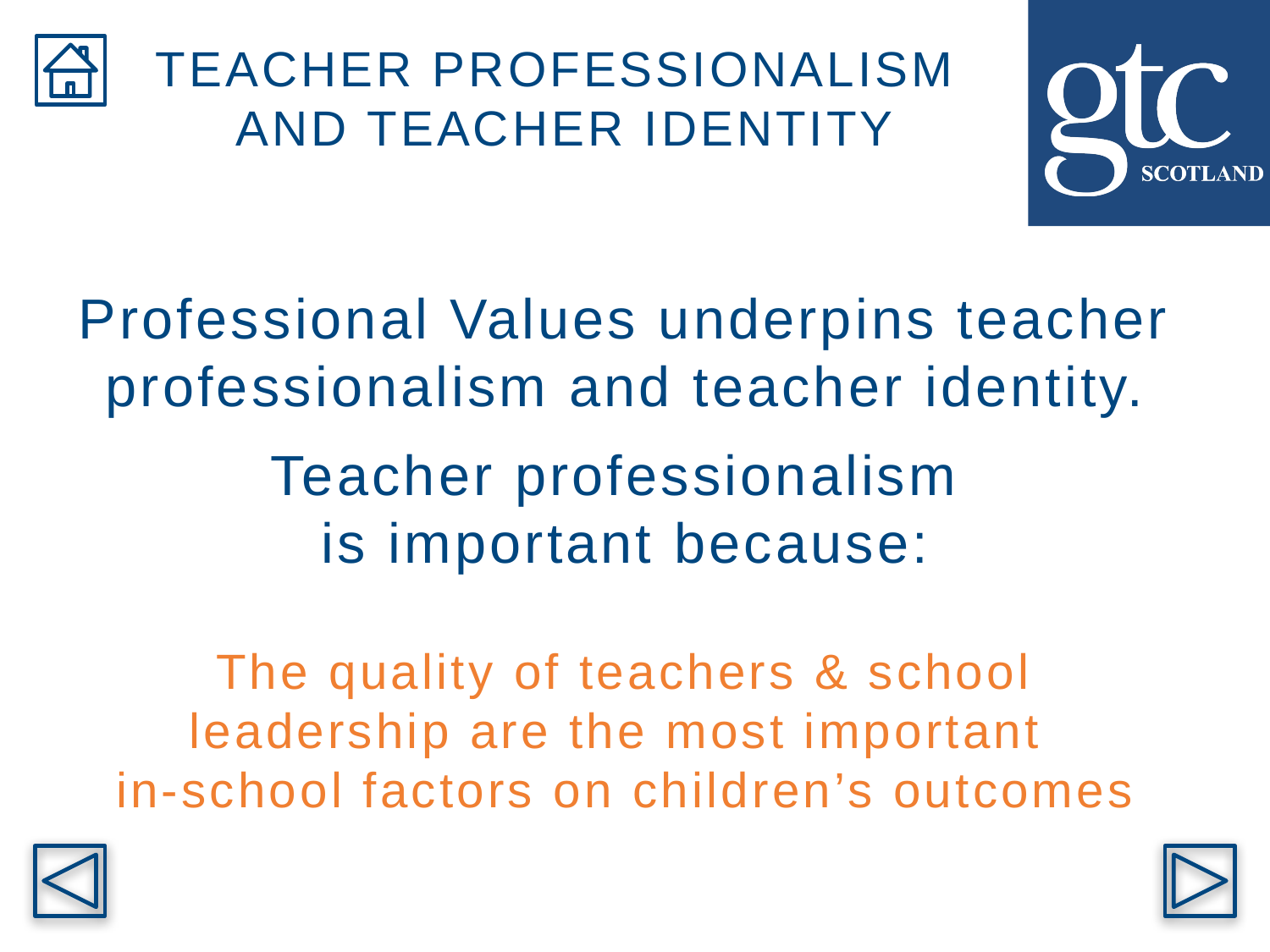

TEACHER PROFESSIONALISM
AND TEACHER IDENTITY

Professional Values underpins teacher professionalism and teacher identity.
Teacher professionalism
is important because:
The quality of teachers & school leadership are the most important
in-school factors on children’s outcomes